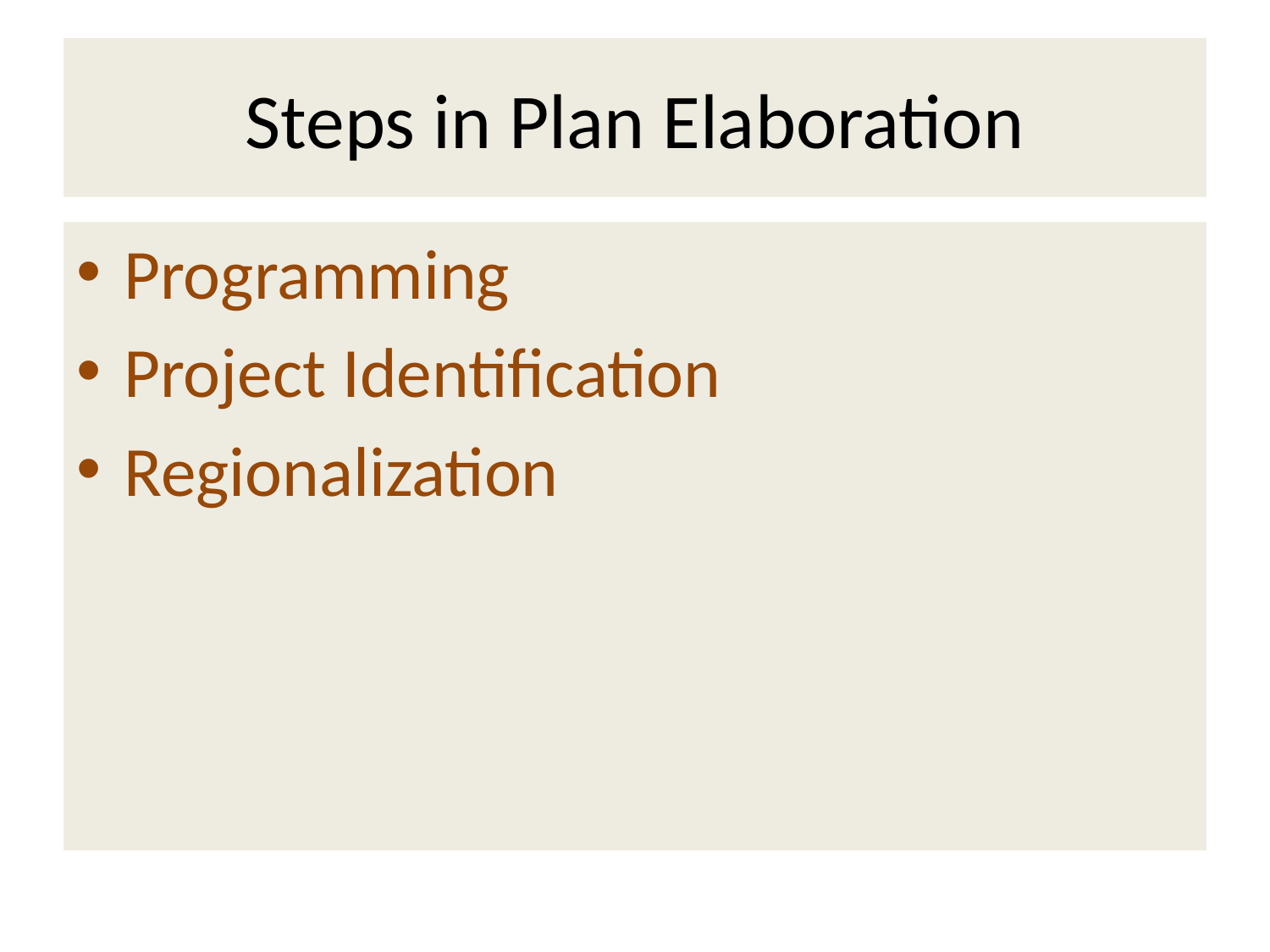

# Steps in Plan Elaboration
Programming
Project Identification
Regionalization